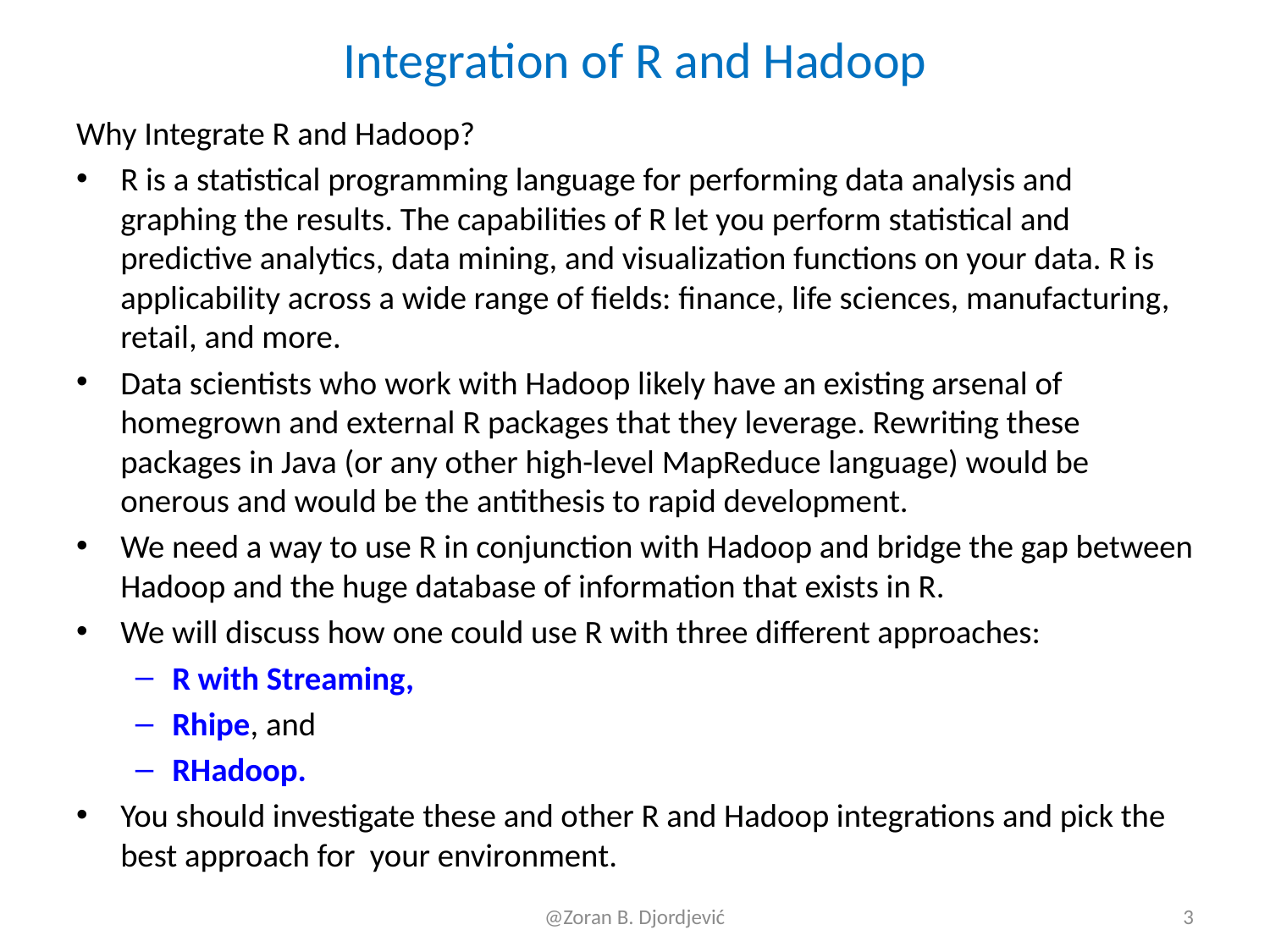

# Integration of R and Hadoop
Why Integrate R and Hadoop?
R is a statistical programming language for performing data analysis and graphing the results. The capabilities of R let you perform statistical and predictive analytics, data mining, and visualization functions on your data. R is applicability across a wide range of fields: finance, life sciences, manufacturing, retail, and more.
Data scientists who work with Hadoop likely have an existing arsenal of homegrown and external R packages that they leverage. Rewriting these packages in Java (or any other high-level MapReduce language) would be onerous and would be the antithesis to rapid development.
We need a way to use R in conjunction with Hadoop and bridge the gap between Hadoop and the huge database of information that exists in R.
We will discuss how one could use R with three different approaches:
R with Streaming,
Rhipe, and
RHadoop.
You should investigate these and other R and Hadoop integrations and pick the best approach for  your environment.
@Zoran B. Djordjević
3